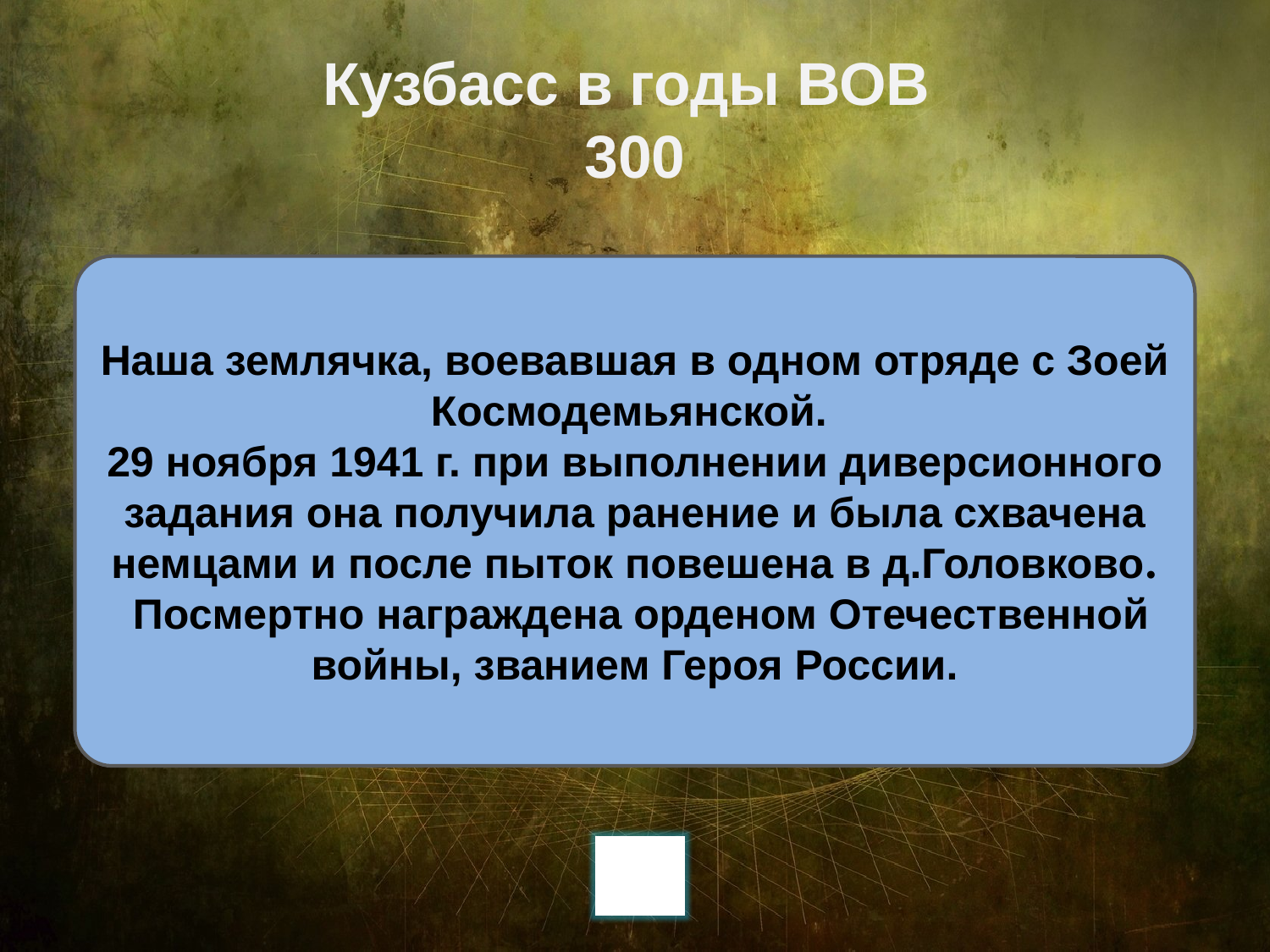

# Кузбасс в годы ВОВ 300
Наша землячка, воевавшая в одном отряде с Зоей Космодемьянской.
29 ноября 1941 г. при выполнении диверсионного задания она получила ранение и была схвачена немцами и после пыток повешена в д.Головково.
 Посмертно награждена орденом Отечественной войны, званием Героя России.